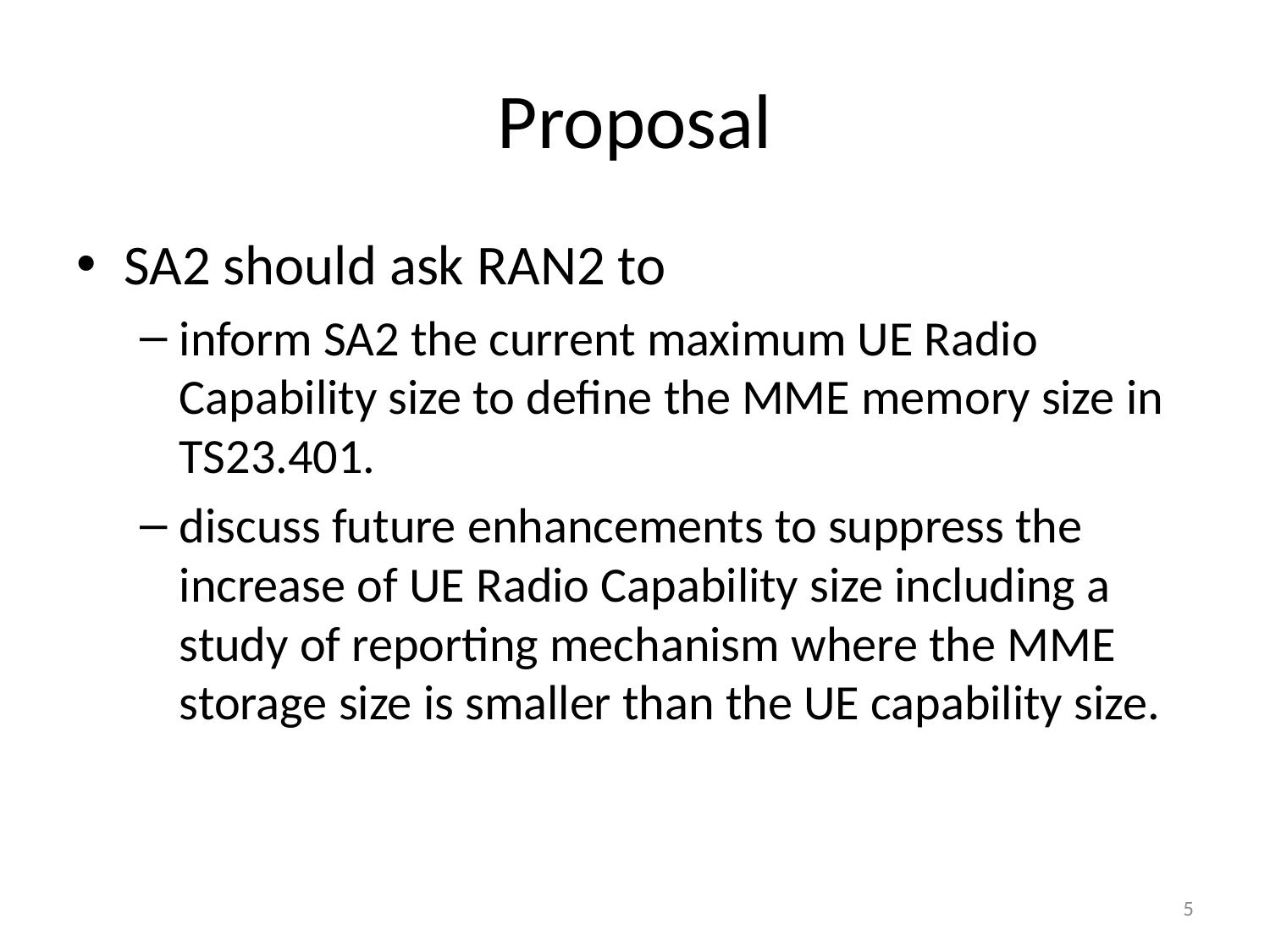

# Proposal
SA2 should ask RAN2 to
inform SA2 the current maximum UE Radio Capability size to define the MME memory size in TS23.401.
discuss future enhancements to suppress the increase of UE Radio Capability size including a study of reporting mechanism where the MME storage size is smaller than the UE capability size.

5